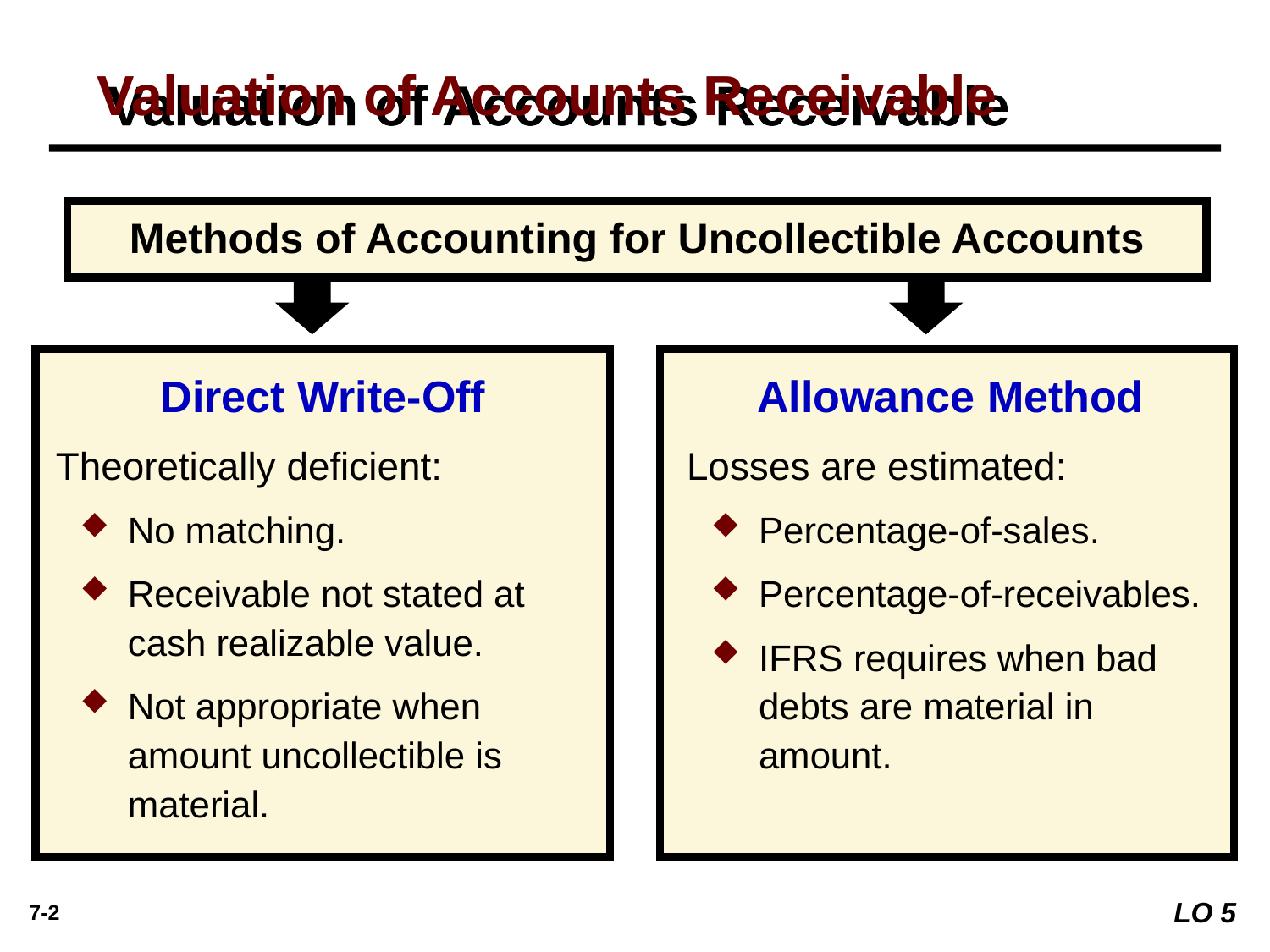

Valuation of Accounts Receivable

Methods of Accounting for Uncollectible Accounts

Direct Write-Off
Theoretically deficient:
No matching.
Receivable not stated at cash realizable value.
Not appropriate when amount uncollectible is material.
Allowance Method
Losses are estimated:
Percentage-of-sales.
Percentage-of-receivables.
IFRS requires when bad debts are material in amount.
LO 5